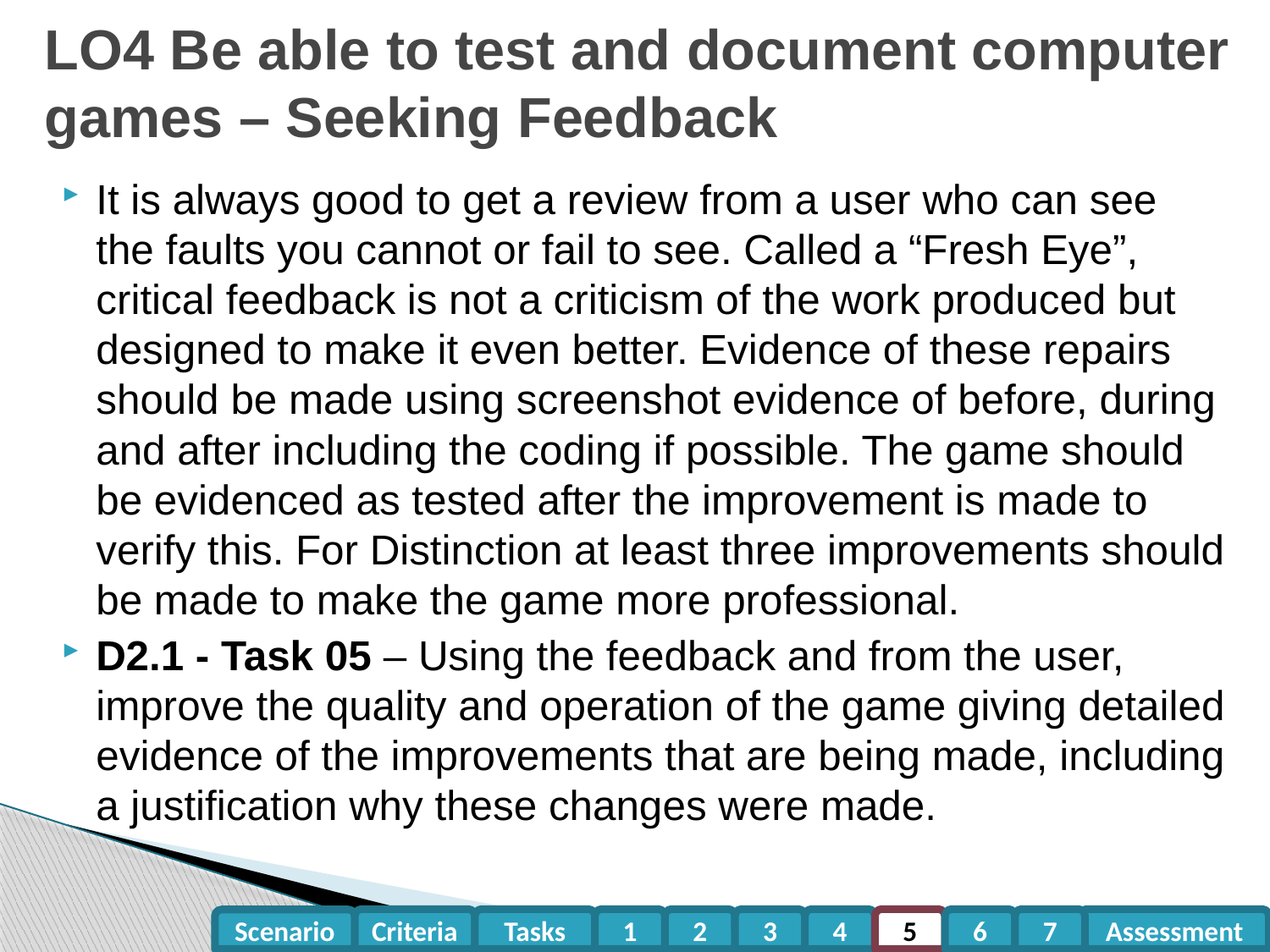

# LO4 Be able to test and document computer games – Seeking Feedback
It is always good to get a review from a user who can see the faults you cannot or fail to see. Called a “Fresh Eye”, critical feedback is not a criticism of the work produced but designed to make it even better. Evidence of these repairs should be made using screenshot evidence of before, during and after including the coding if possible. The game should be evidenced as tested after the improvement is made to verify this. For Distinction at least three improvements should be made to make the game more professional.
D2.1 - Task 05 – Using the feedback and from the user, improve the quality and operation of the game giving detailed evidence of the improvements that are being made, including a justification why these changes were made.
Criteria
Tasks
1
2
3
4
5
6
7
Assessment
Scenario